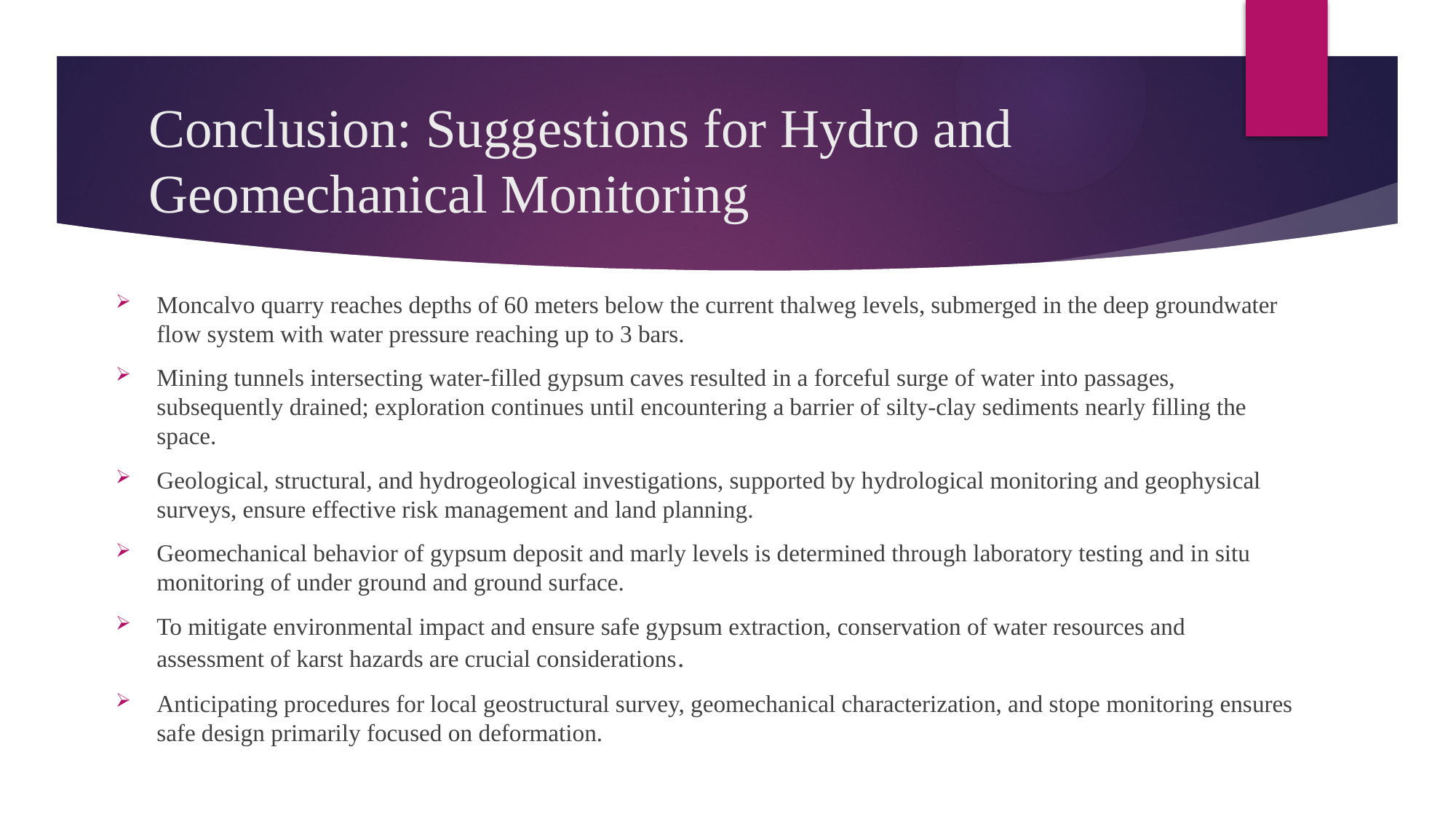

# Conclusion: Suggestions for Hydro and Geomechanical Monitoring
Moncalvo quarry reaches depths of 60 meters below the current thalweg levels, submerged in the deep groundwater flow system with water pressure reaching up to 3 bars.
Mining tunnels intersecting water-filled gypsum caves resulted in a forceful surge of water into passages, subsequently drained; exploration continues until encountering a barrier of silty-clay sediments nearly filling the space.
Geological, structural, and hydrogeological investigations, supported by hydrological monitoring and geophysical surveys, ensure effective risk management and land planning.
Geomechanical behavior of gypsum deposit and marly levels is determined through laboratory testing and in situ monitoring of under ground and ground surface.
To mitigate environmental impact and ensure safe gypsum extraction, conservation of water resources and assessment of karst hazards are crucial considerations.
Anticipating procedures for local geostructural survey, geomechanical characterization, and stope monitoring ensures safe design primarily focused on deformation.